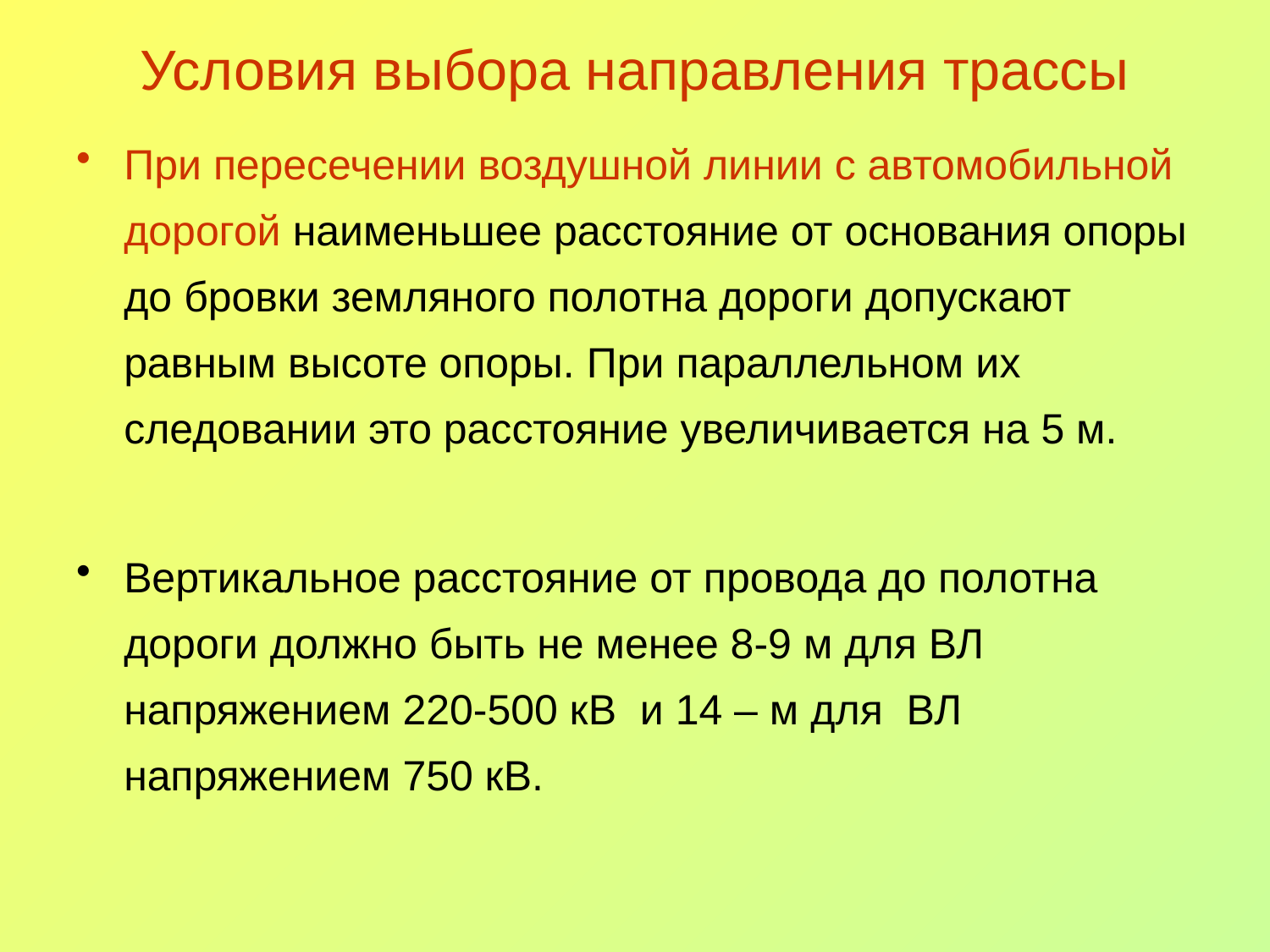

# Условия выбора направления трассы
При пересечении воздушной линии с автомобильной дорогой наименьшее расстояние от основания опоры до бровки земляного полотна дороги допускают равным высоте опоры. При параллельном их следовании это расстояние увеличивается на 5 м.

Вертикальное расстояние от провода до полотна дороги должно быть не менее 8-9 м для ВЛ напряжением 220-500 кВ  и 14 – м для  ВЛ напряжением 750 кВ.